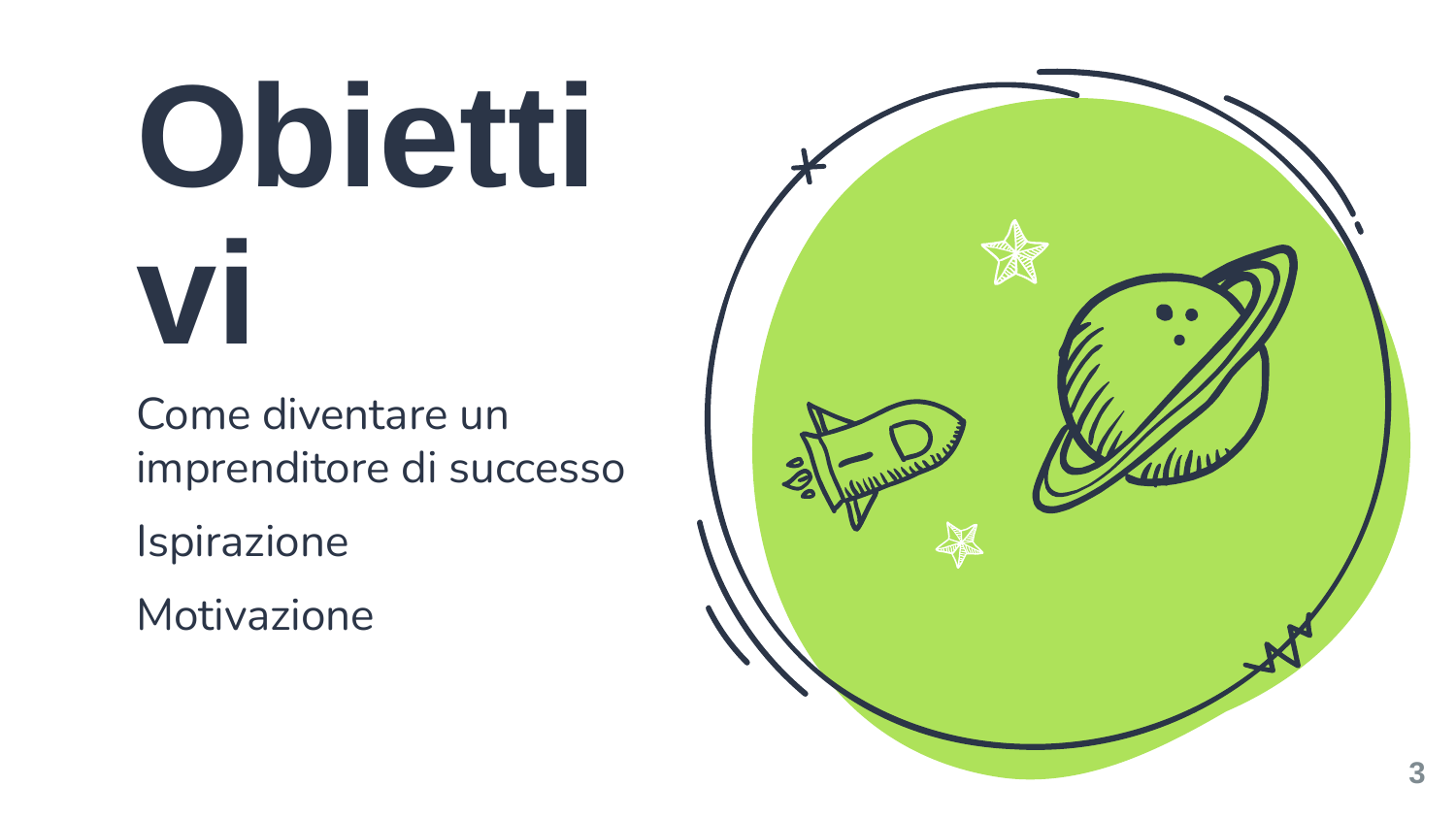

Obiettivi

Come diventare un imprenditore di successo
Ispirazione
Motivazione

3